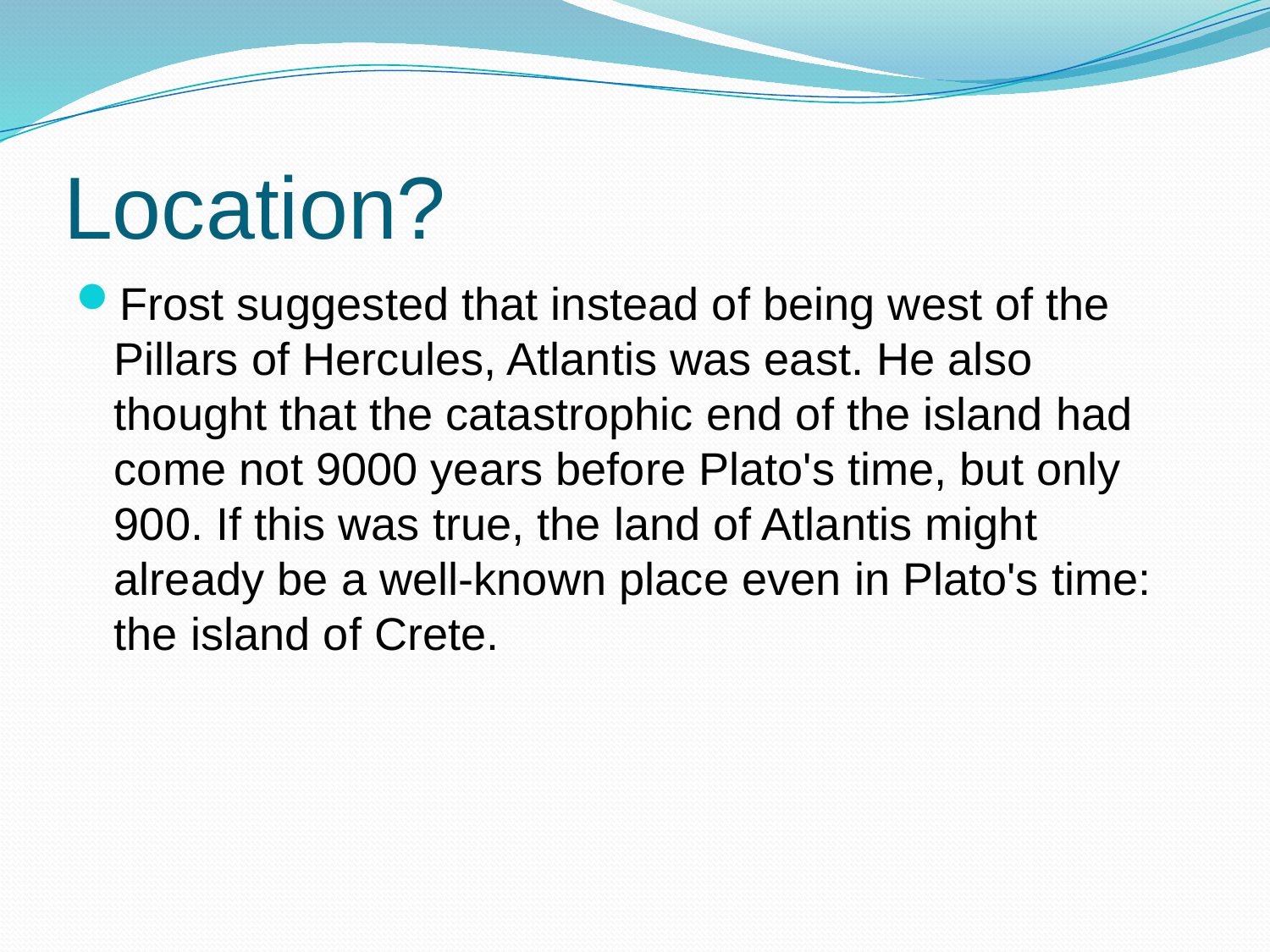

# Location?
Frost suggested that instead of being west of the Pillars of Hercules, Atlantis was east. He also thought that the catastrophic end of the island had come not 9000 years before Plato's time, but only 900. If this was true, the land of Atlantis might already be a well-known place even in Plato's time: the island of Crete.